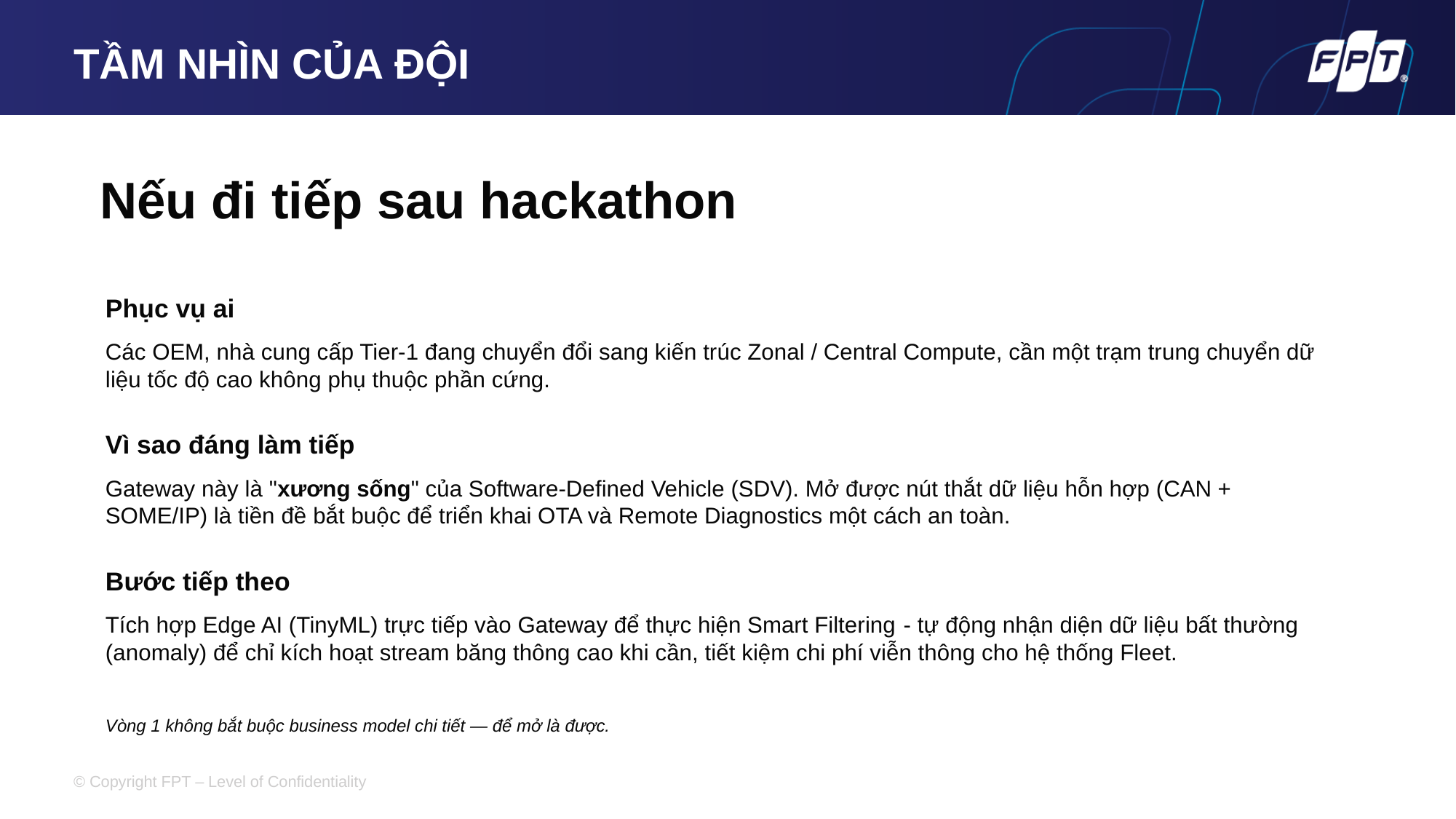

# TẦM NHÌN CỦA ĐỘI
Nếu đi tiếp sau hackathon
Phục vụ ai
Các OEM, nhà cung cấp Tier-1 đang chuyển đổi sang kiến trúc Zonal / Central Compute, cần một trạm trung chuyển dữ liệu tốc độ cao không phụ thuộc phần cứng.
Vì sao đáng làm tiếp
Gateway này là "xương sống" của Software-Defined Vehicle (SDV). Mở được nút thắt dữ liệu hỗn hợp (CAN + SOME/IP) là tiền đề bắt buộc để triển khai OTA và Remote Diagnostics một cách an toàn.
Bước tiếp theo
Tích hợp Edge AI (TinyML) trực tiếp vào Gateway để thực hiện Smart Filtering - tự động nhận diện dữ liệu bất thường (anomaly) để chỉ kích hoạt stream băng thông cao khi cần, tiết kiệm chi phí viễn thông cho hệ thống Fleet.
Vòng 1 không bắt buộc business model chi tiết — để mở là được.